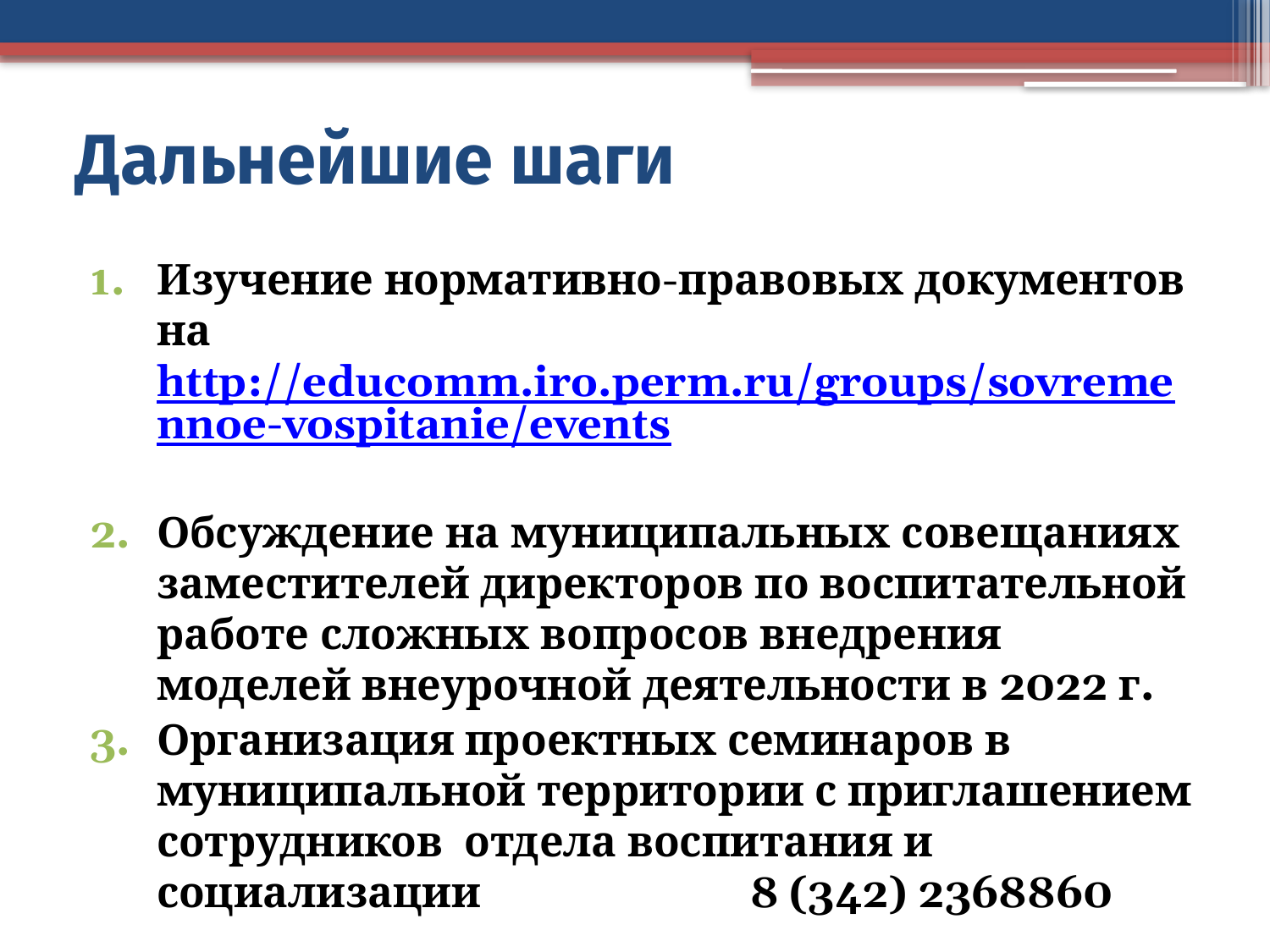

# Дальнейшие шаги
Изучение нормативно-правовых документов на http://educomm.iro.perm.ru/groups/sovremennoe-vospitanie/events
Обсуждение на муниципальных совещаниях заместителей директоров по воспитательной работе сложных вопросов внедрения моделей внеурочной деятельности в 2022 г.
Организация проектных семинаров в муниципальной территории с приглашением сотрудников  отдела воспитания и социализации                         8 (342) 2368860